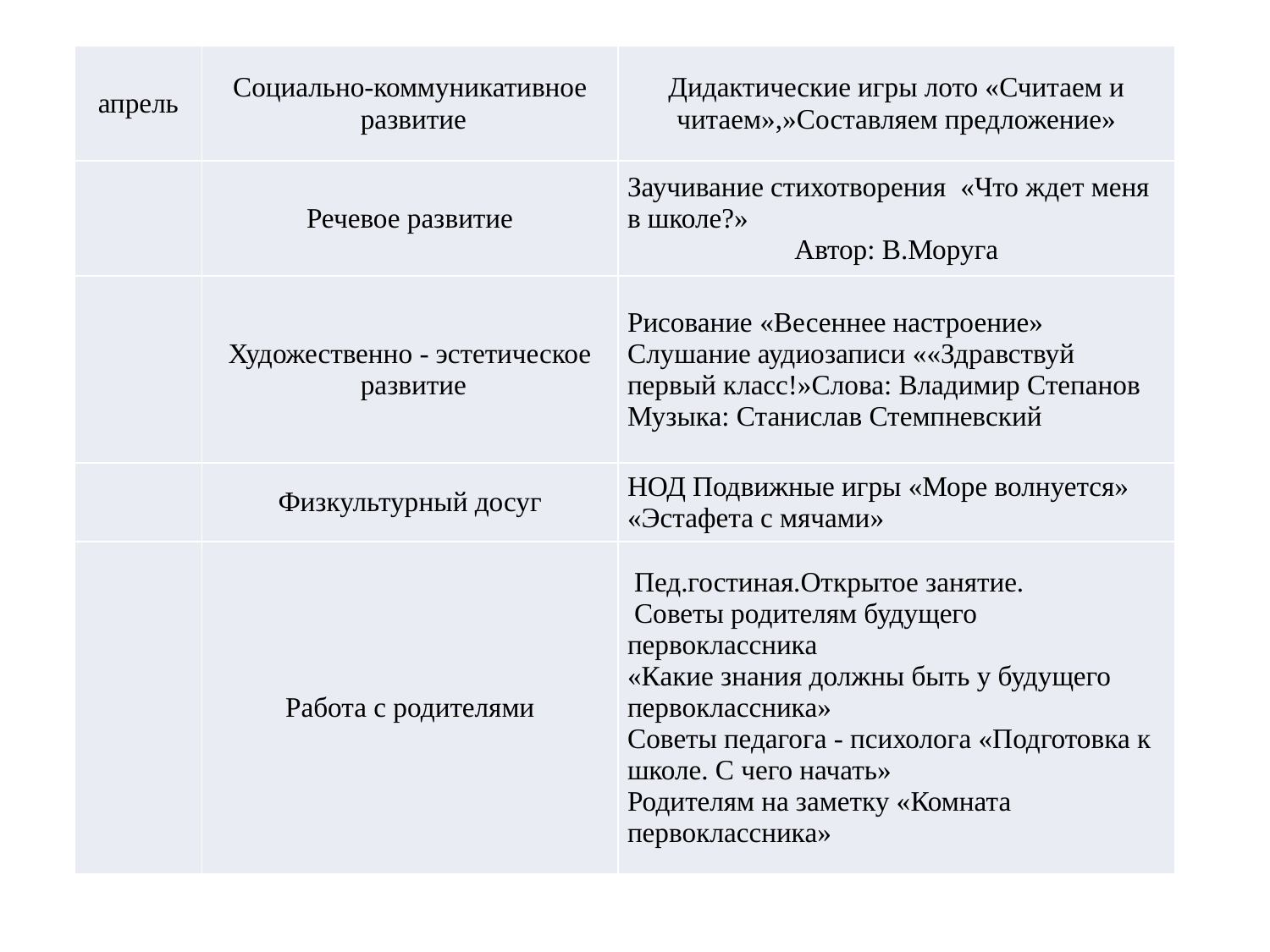

| апрель | Социально-коммуникативное  развитие | Дидактические игры лото «Считаем и читаем»,»Составляем предложение» |
| --- | --- | --- |
|  | Речевое развитие | Заучивание стихотворения  «Что ждет меня в школе?» Автор: В.Моруга |
|  | Художественно - эстетическое  развитие | Рисование «Весеннее настроение» Слушание аудиозаписи ««Здравствуй первый класс!»Слова: Владимир Степанов Музыка: Станислав Стемпневский |
|  | Физкультурный досуг | НОД Подвижные игры «Море волнуется» «Эстафета с мячами» |
|  | Работа с родителями | Пед.гостиная.Открытое занятие. Советы родителям будущего первоклассника «Какие знания должны быть у будущего первоклассника» Советы педагога - психолога «Подготовка к школе. С чего начать» Родителям на заметку «Комната первоклассника» |